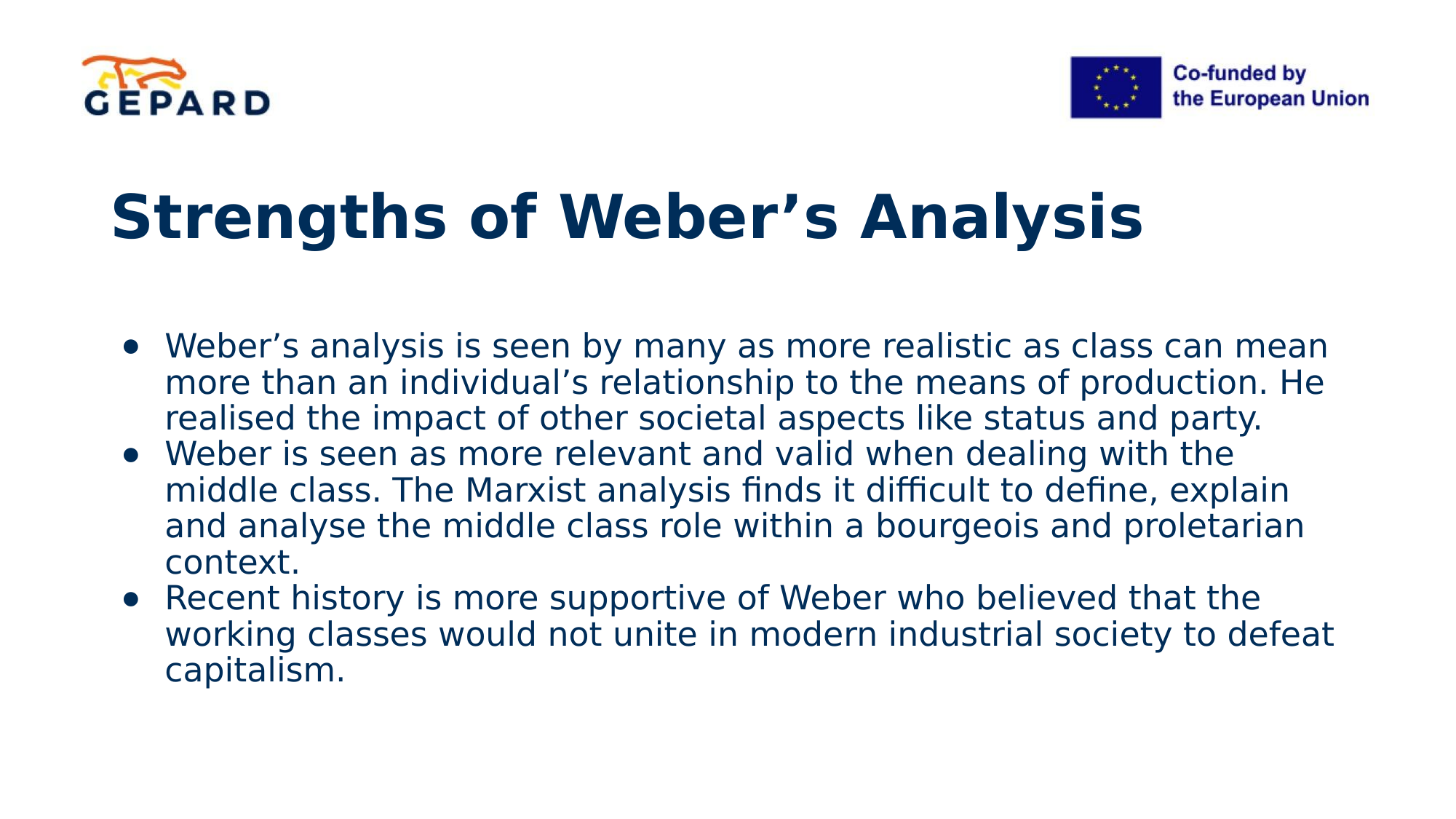

# Strengths of Weber’s Analysis
Weber’s analysis is seen by many as more realistic as class can mean more than an individual’s relationship to the means of production. He realised the impact of other societal aspects like status and party.
Weber is seen as more relevant and valid when dealing with the middle class. The Marxist analysis finds it difficult to define, explain and analyse the middle class role within a bourgeois and proletarian context.
Recent history is more supportive of Weber who believed that the working classes would not unite in modern industrial society to defeat capitalism.